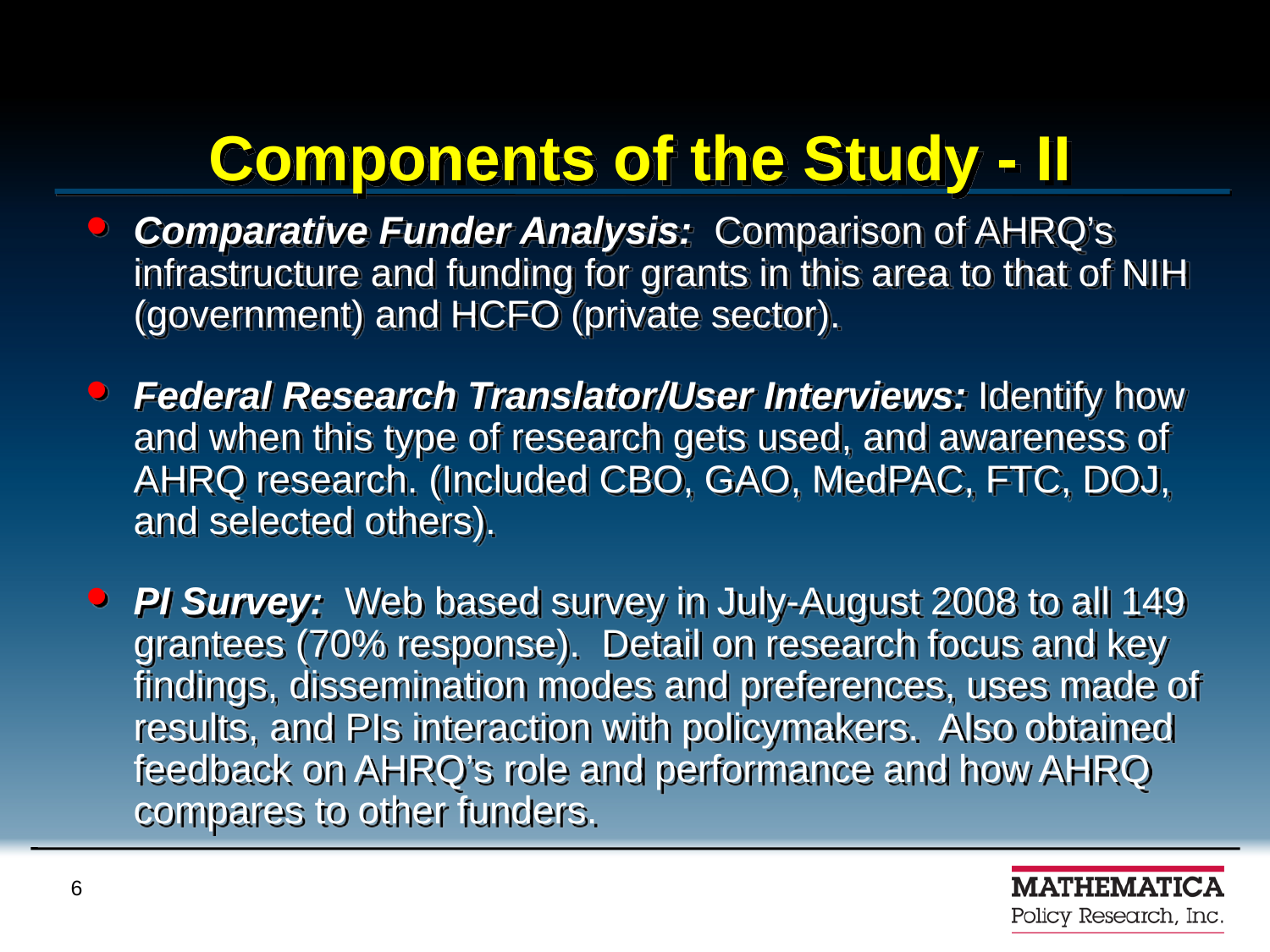

# Components of the Study - II

Comparative Funder Analysis:  Comparison of AHRQ’s infrastructure and funding for grants in this area to that of NIH (government) and HCFO (private sector).
Federal Research Translator/User Interviews: Identify how and when this type of research gets used, and awareness of AHRQ research. (Included CBO, GAO, MedPAC, FTC, DOJ, and selected others).
PI Survey:  Web based survey in July-August 2008 to all 149 grantees (70% response).  Detail on research focus and key findings, dissemination modes and preferences, uses made of results, and PIs interaction with policymakers.  Also obtained feedback on AHRQ’s role and performance and how AHRQ compares to other funders.